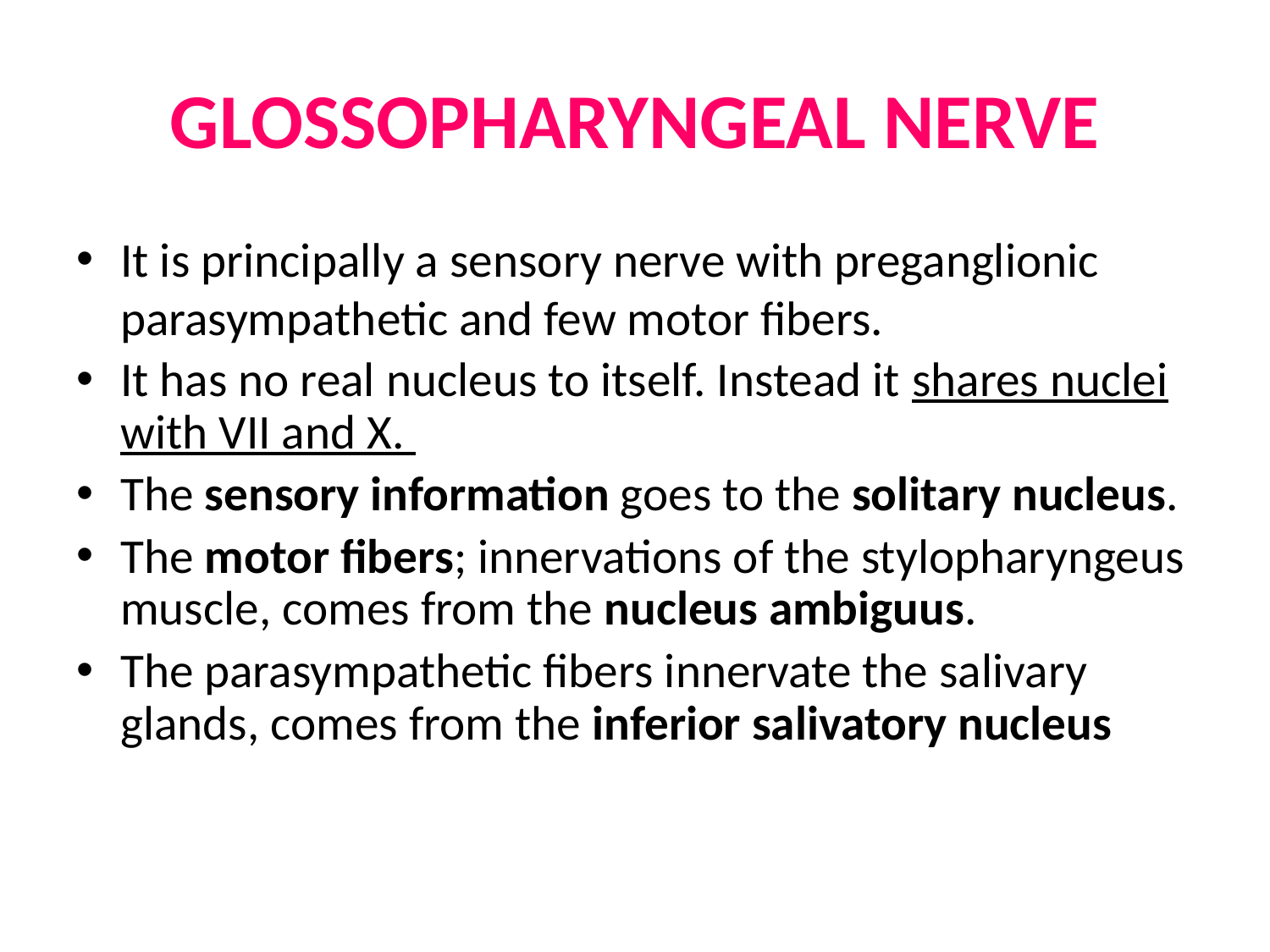

# GLOSSOPHARYNGEAL NERVE
It is principally a sensory nerve with preganglionic parasympathetic and few motor fibers.
It has no real nucleus to itself. Instead it shares nuclei with VII and X.
The sensory information goes to the solitary nucleus.
The motor fibers; innervations of the stylopharyngeus muscle, comes from the nucleus ambiguus.
The parasympathetic fibers innervate the salivary glands, comes from the inferior salivatory nucleus